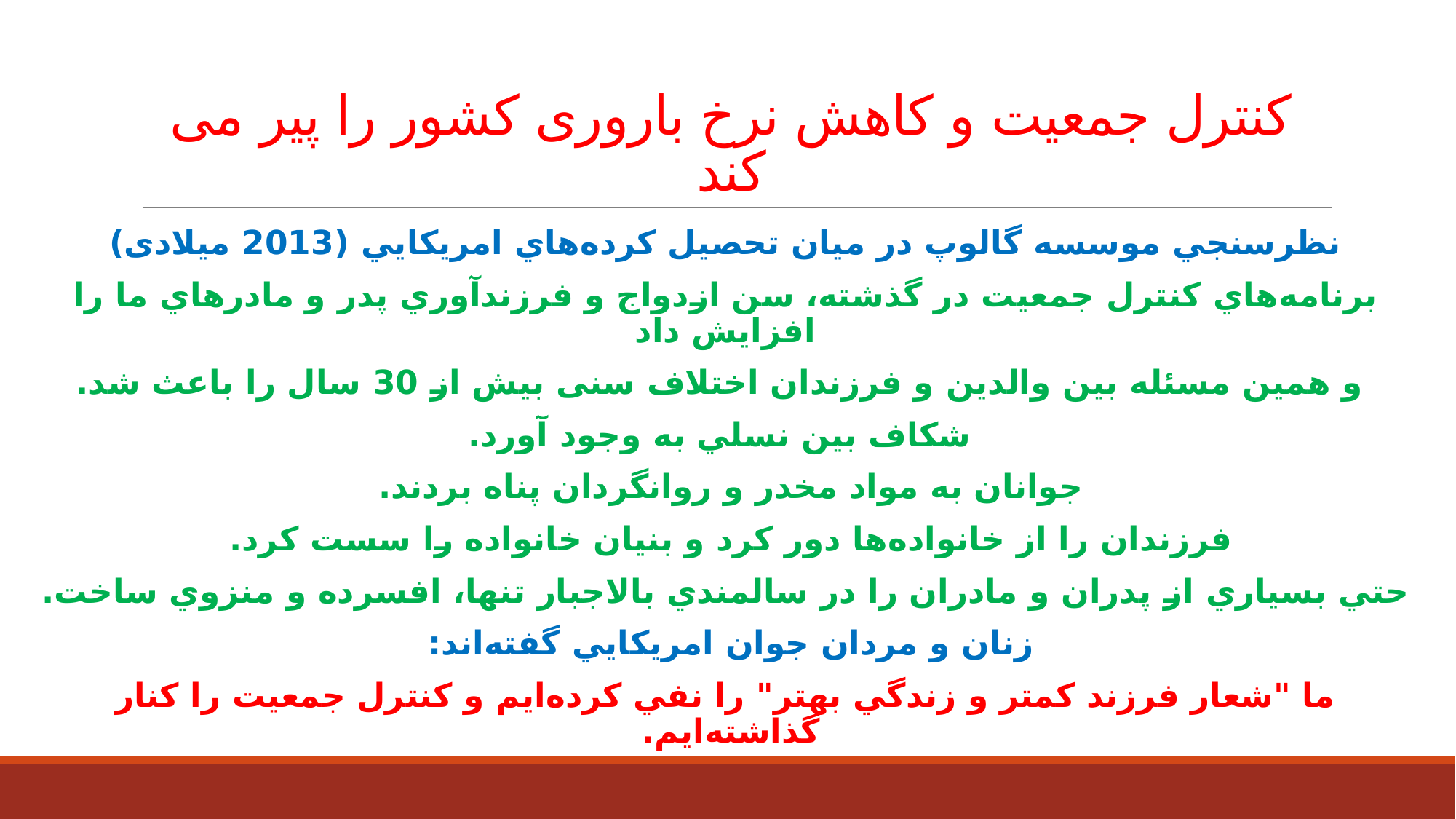

# کنترل جمعیت و کاهش نرخ باروری کشور را پیر می کند
نظرسنجي موسسه گالوپ در ميان تحصيل كرده‌هاي امريكايي (2013 میلادی)
برنامه‌هاي كنترل جمعيت در گذشته، سن ازدواج و فرزندآوري پدر و مادرهاي ما را افزايش داد
 و همين مسئله بين والدين و فرزندان اختلاف سنی بيش از 30 سال را باعث شد.
 شكاف بين نسلي به وجود آورد.
جوانان به مواد مخدر و روانگردان پناه بردند.
فرزندان را از خانواده‌ها دور كرد و بنيان خانواده را سست كرد.
حتي بسياري از پدران و مادران را در سالمندي بالاجبار تنها، افسرده و منزوي ساخت.
زنان و مردان جوان امريكايي گفته‌اند:
ما "شعار فرزند كمتر و زندگي بهتر" را نفي كرده‌ايم و كنترل جمعيت را كنار گذاشته‌ايم.